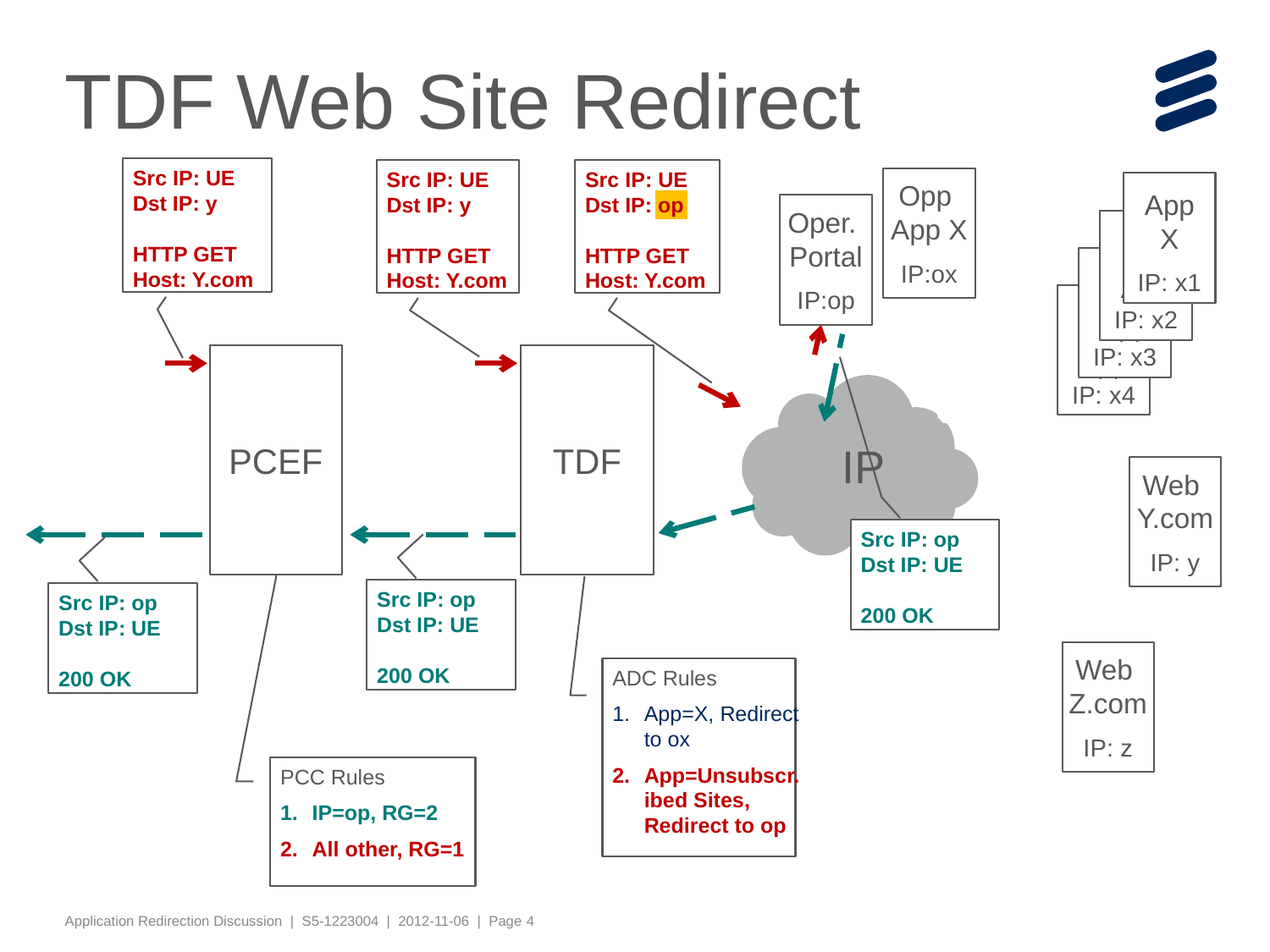

# TDF Web Site Redirect
Src IP: UE
Dst IP: y

HTTP GET
Host: Y.com
Src IP: UE
Dst IP: y

HTTP GET
Host: Y.com
Src IP: UE
Dst IP: op

HTTP GET
Host: Y.com
Opp
App X
IP:ox
App
X
IP: x1

Oper.
Portal
IP:op
App
IP: x2
App
IP: x3
App
IP: x4
TDF
PCEF

IP
Web
Y.com
IP: y
Src IP: op
Dst IP: UE

200 OK
Src IP: op
Dst IP: UE

200 OK
Src IP: op
Dst IP: UE

200 OK
Web
Z.com
IP: z
ADC Rules
App=X, Redirect
to ox
App=Unsubscr.
ibed Sites,
Redirect to op
PCC Rules
IP=op, RG=2
All other, RG=1